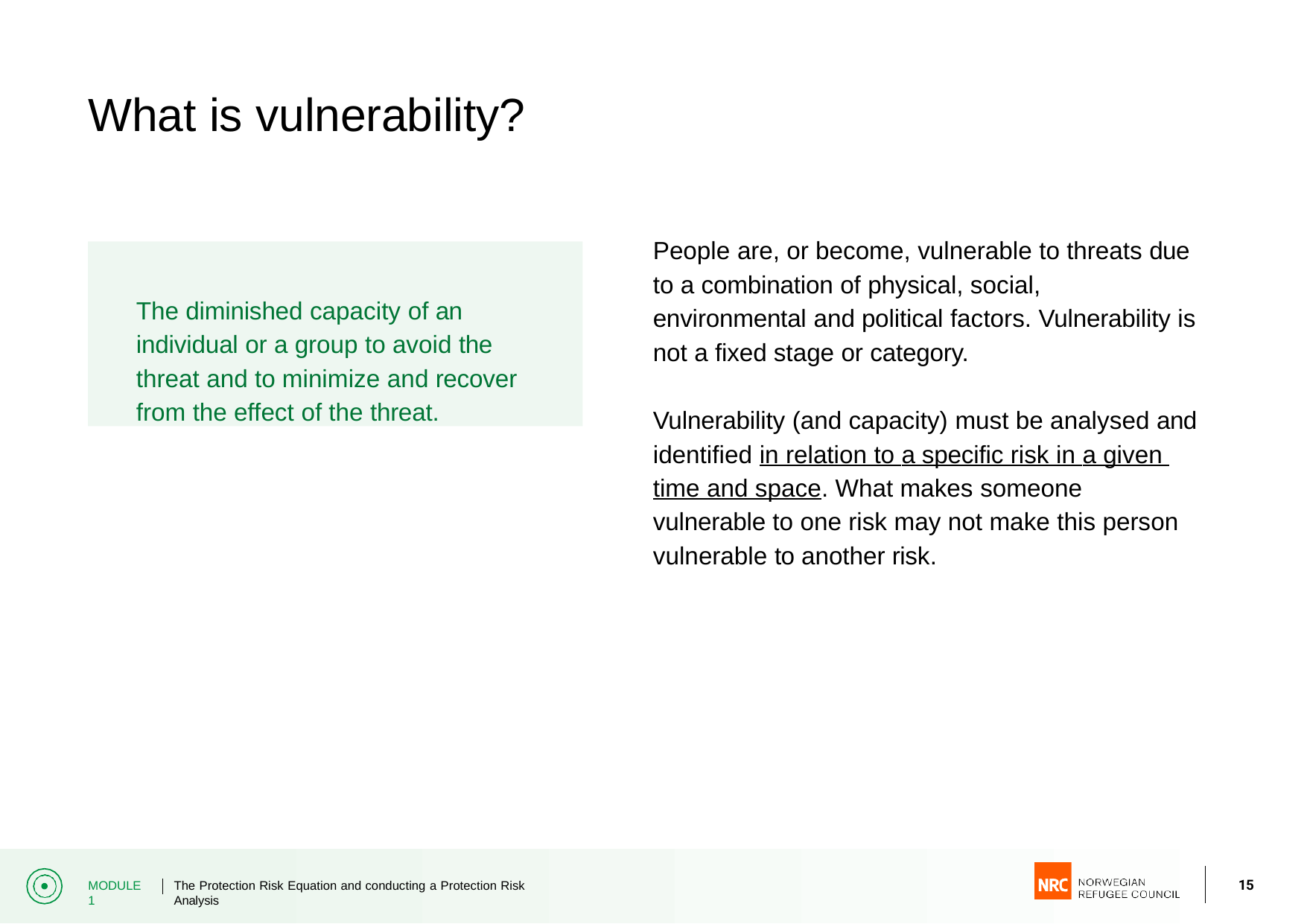

# What is vulnerability?
People are, or become, vulnerable to threats due to a combination of physical, social, environmental and political factors. Vulnerability is not a fixed stage or category.

Vulnerability (and capacity) must be analysed and identified in relation to a specific risk in a given  time and space. What makes someone vulnerable to one risk may not make this person vulnerable to another risk.

The diminished capacity of an individual or a group to avoid the threat and to minimize and recover from the effect of the threat.
15
MODULE 1
The Protection Risk Equation and conducting a Protection Risk Analysis